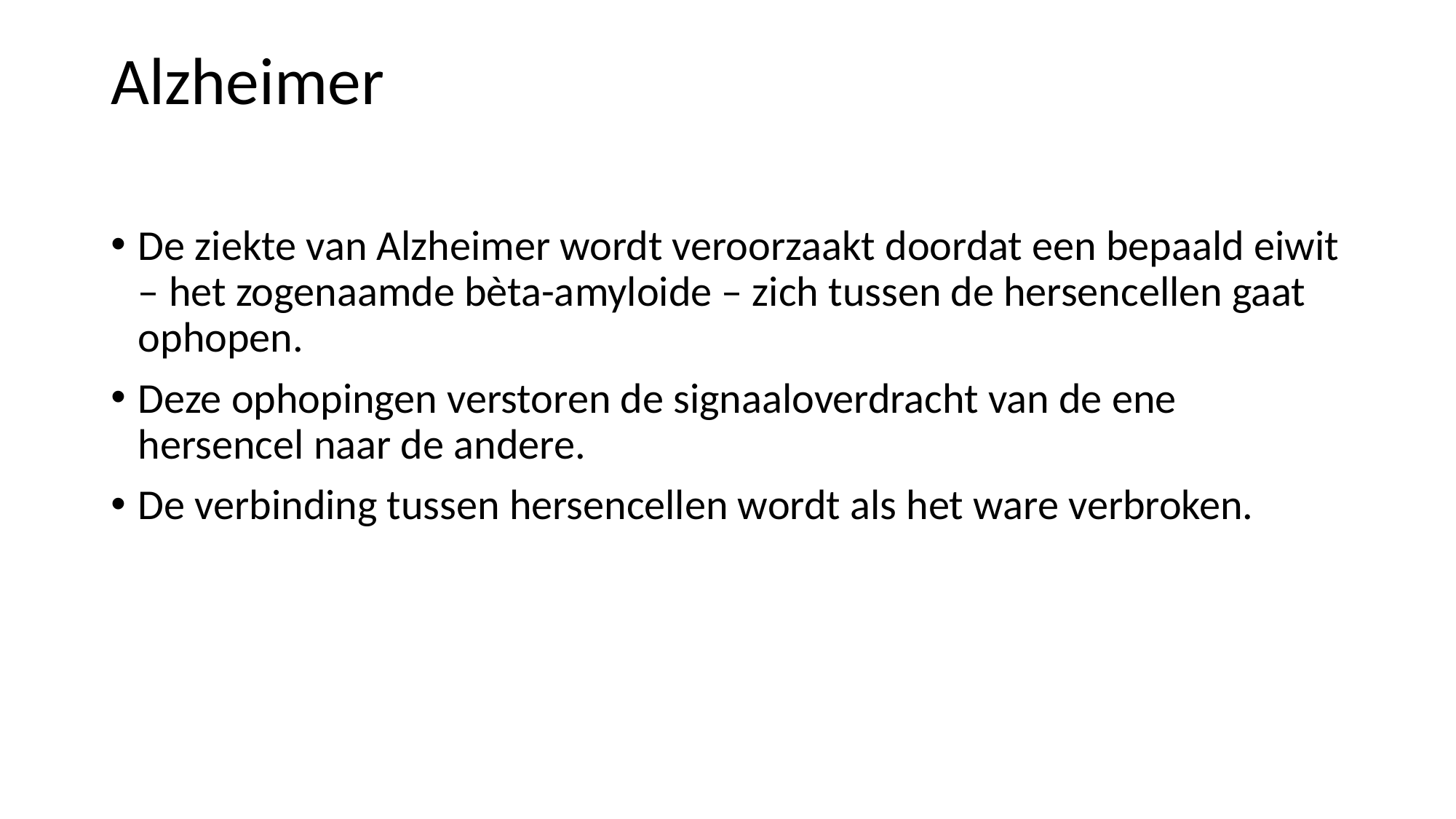

# Alzheimer
De ziekte van Alzheimer wordt veroorzaakt doordat een bepaald eiwit – het zogenaamde bèta-amyloide – zich tussen de hersencellen gaat ophopen.
Deze ophopingen verstoren de signaaloverdracht van de ene hersencel naar de andere.
De verbinding tussen hersencellen wordt als het ware verbroken.